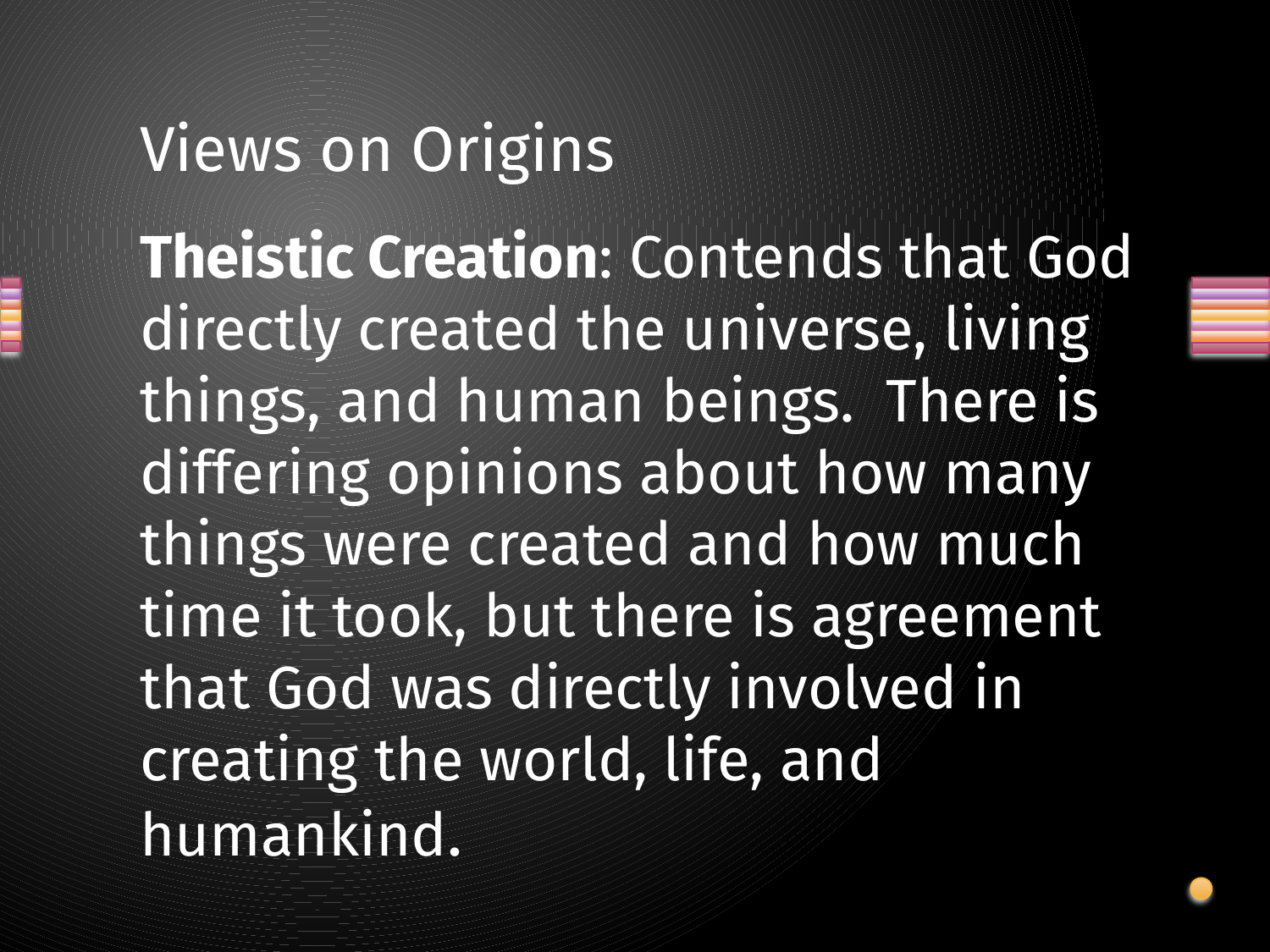

# Views on Origins

Theistic Creation: Contends that God directly created the universe, living things, and human beings.  There is differing opinions about how many things were created and how much time it took, but there is agreement that God was directly involved in creating the world, life, and humankind.